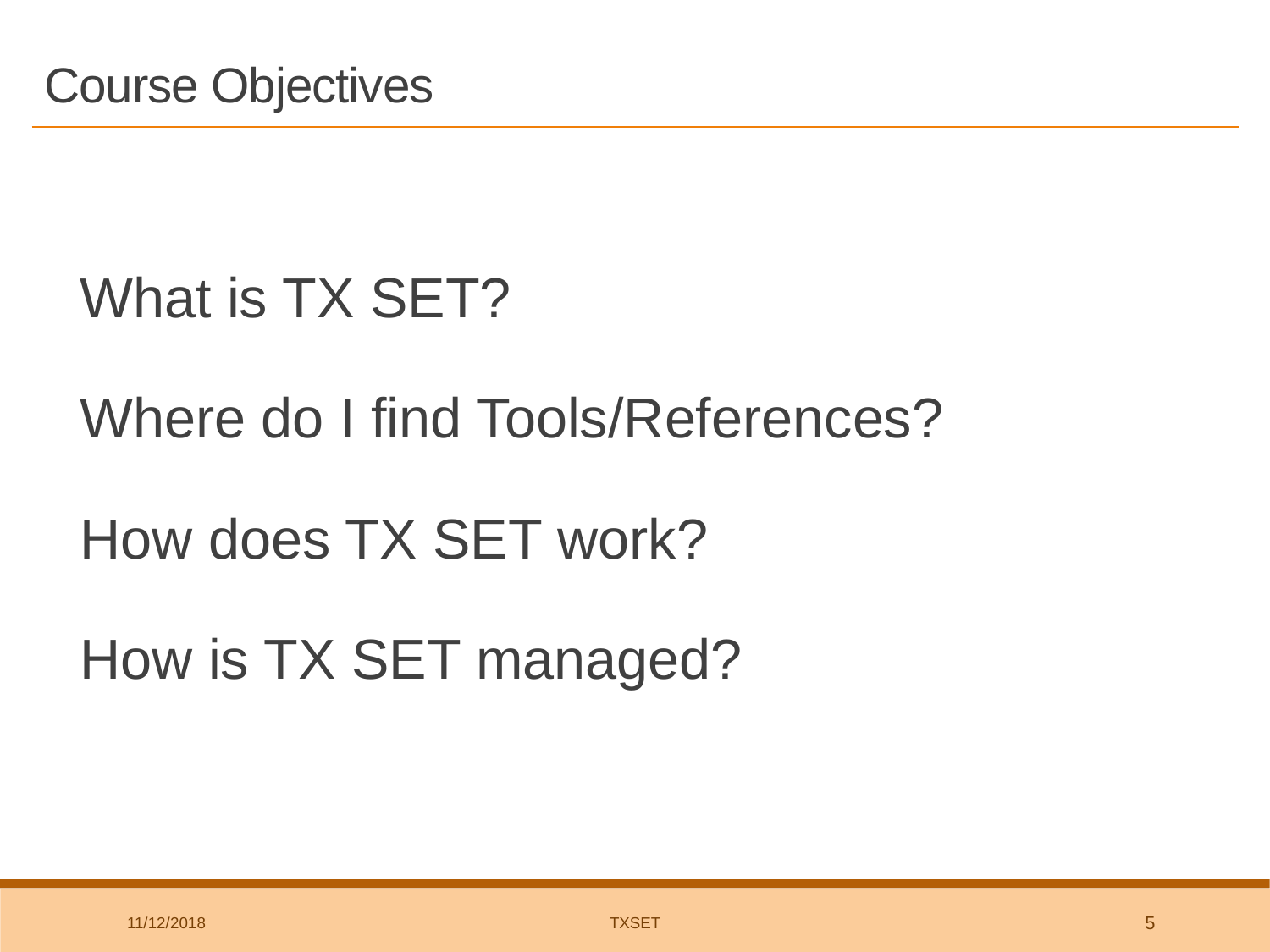

# Course Objectives
What is TX SET?
Where do I find Tools/References?
How does TX SET work?
How is TX SET managed?
11/12/2018
TxSET
5